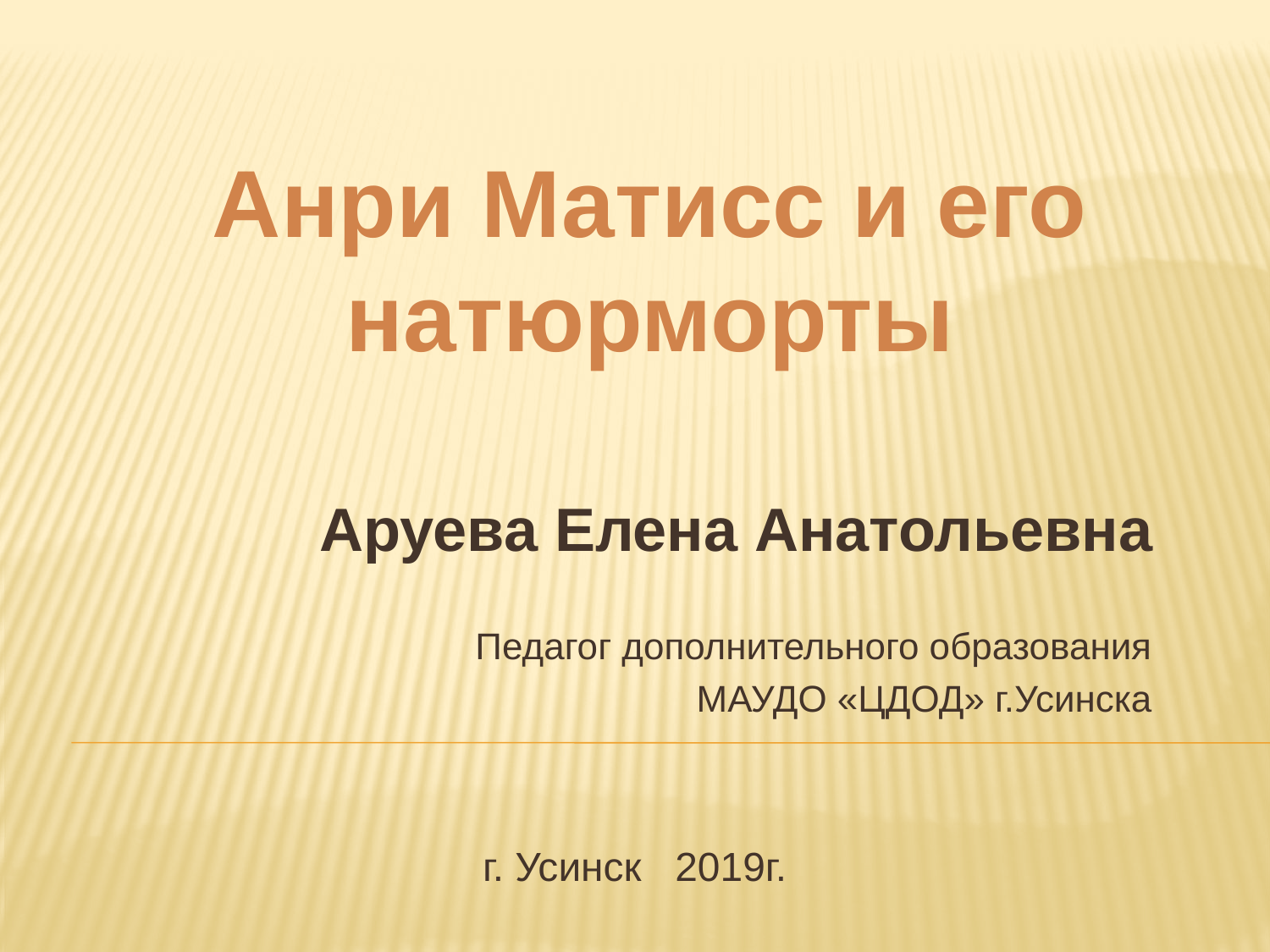

#
Анри Матисс и его натюрморты

Аруева Елена Анатольевна

Педагог дополнительного образования
МАУДО «ЦДОД» г.Усинска

г. Усинск   2019г.